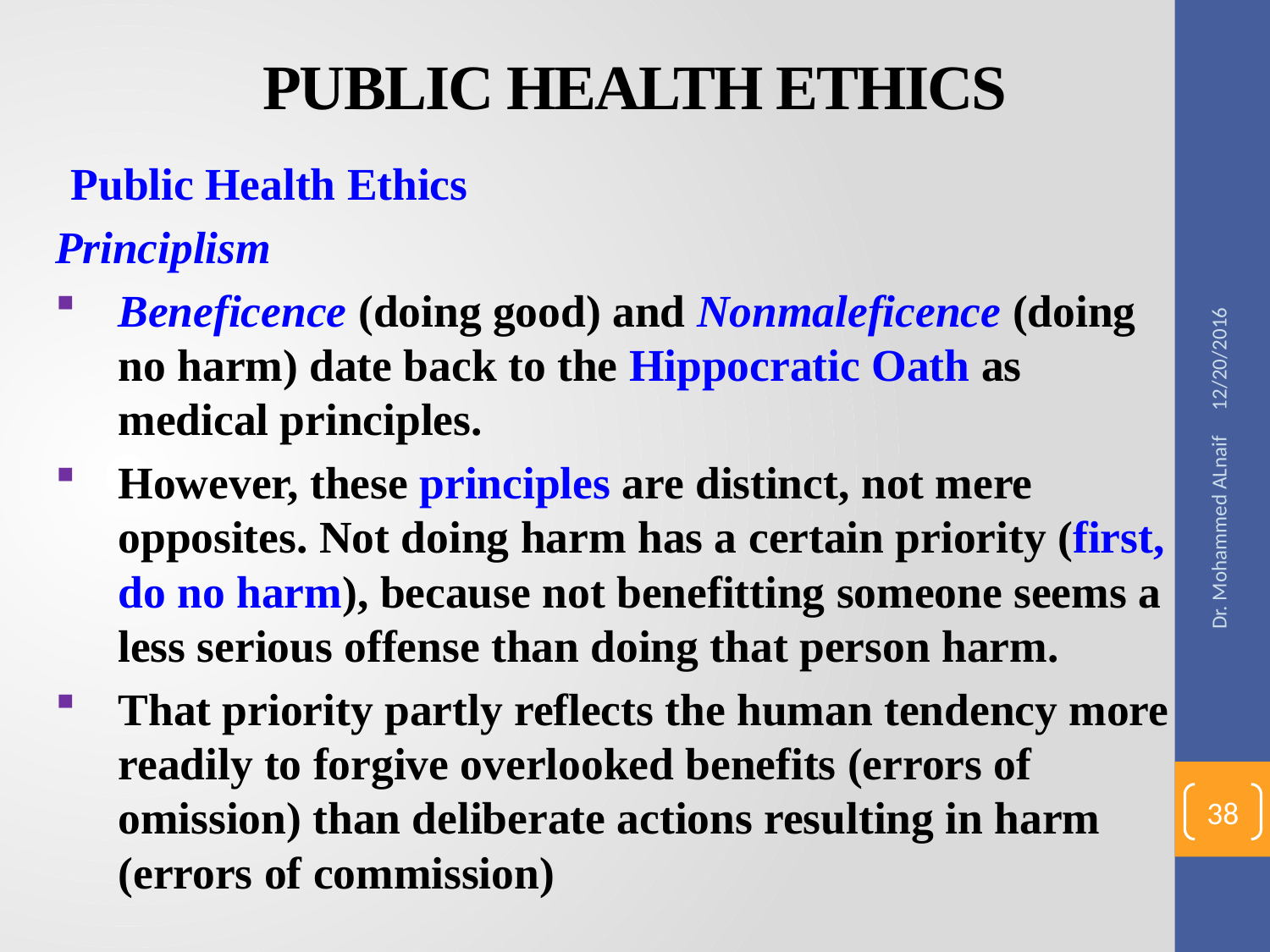

# PUBLIC HEALTH ETHICS
Public Health Ethics
Principlism
Beneficence (doing good) and Nonmaleficence (doing no harm) date back to the Hippocratic Oath as medical principles.
However, these principles are distinct, not mere opposites. Not doing harm has a certain priority (first, do no harm), because not benefitting someone seems a less serious offense than doing that person harm.
That priority partly reflects the human tendency more readily to forgive overlooked benefits (errors of omission) than deliberate actions resulting in harm (errors of commission)
12/20/2016
Dr. Mohammed ALnaif
38